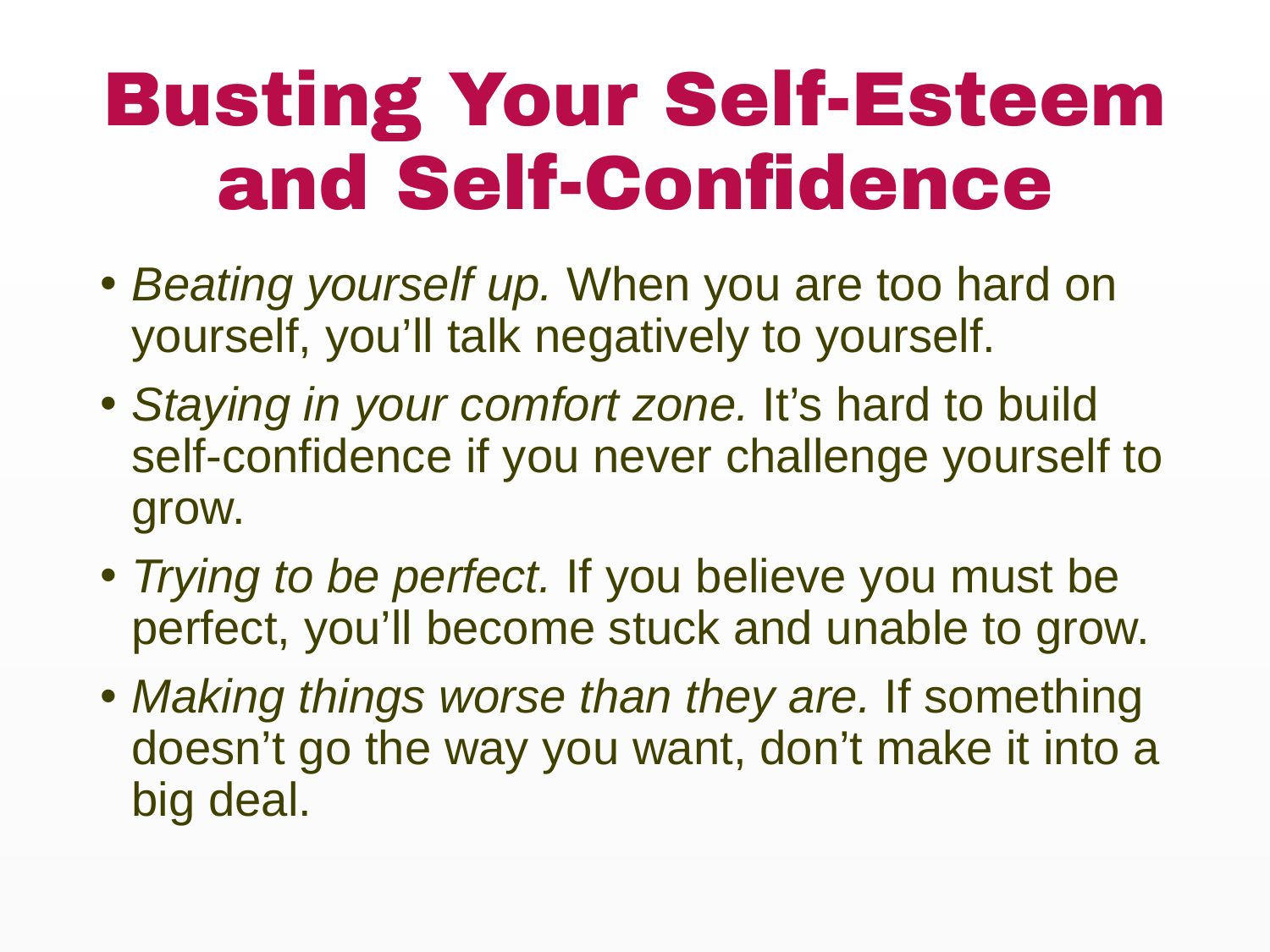

# Busting Your Self-Esteem and Self-Confidence
Beating yourself up. When you are too hard on yourself, you’ll talk negatively to yourself.
Staying in your comfort zone. It’s hard to build self-confidence if you never challenge yourself to grow.
Trying to be perfect. If you believe you must be perfect, you’ll become stuck and unable to grow.
Making things worse than they are. If something doesn’t go the way you want, don’t make it into a big deal.